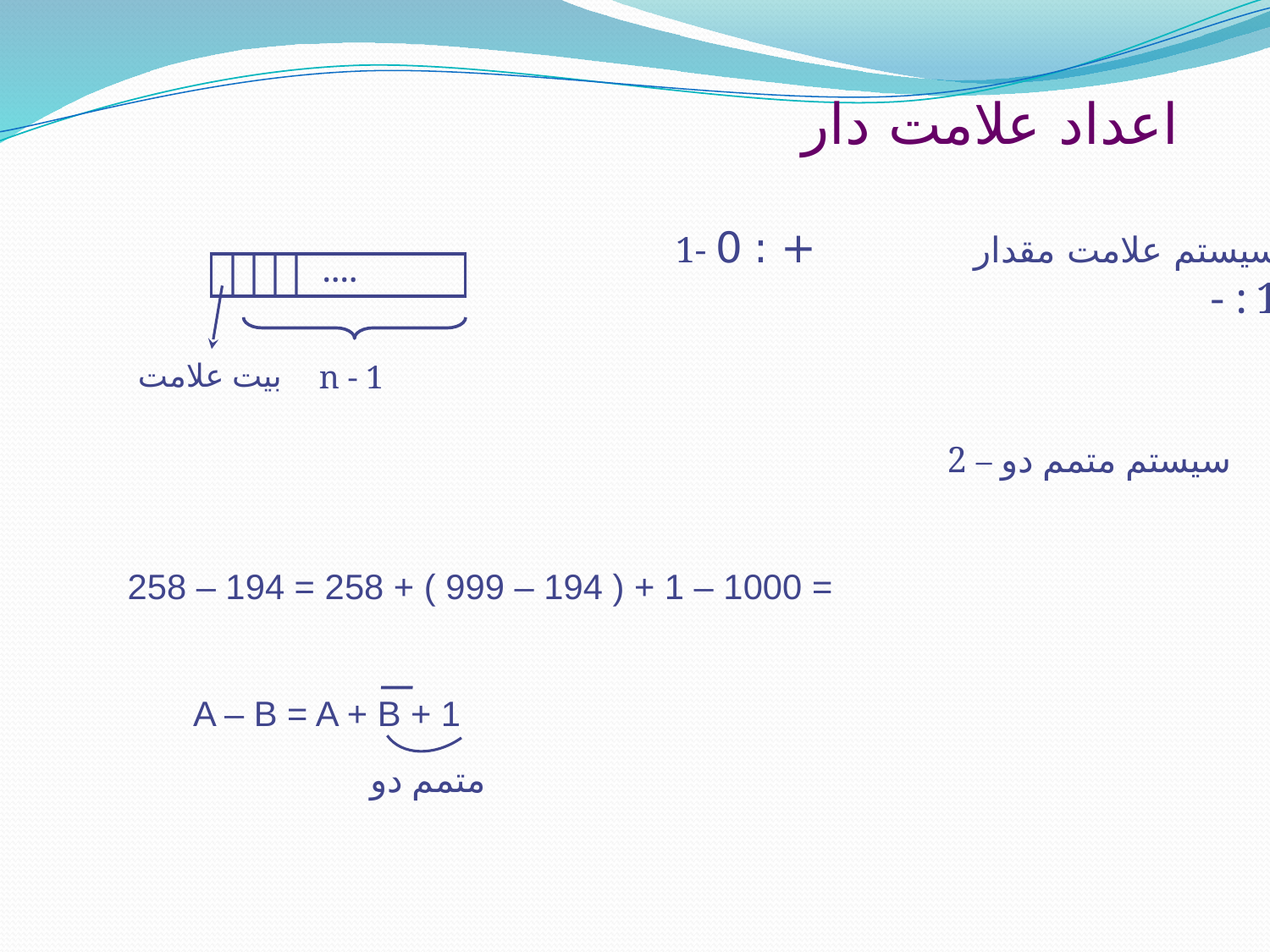

اعداد علامت دار
1- سيستم علامت مقدار              + : 0
                                             - : 1

 ....

بيت علامت
n - 1
2 – سيستم متمم دو
258 – 194 = 258 + ( 999 – 194 ) + 1 – 1000 =
A – B = A + B + 1

متمم دو